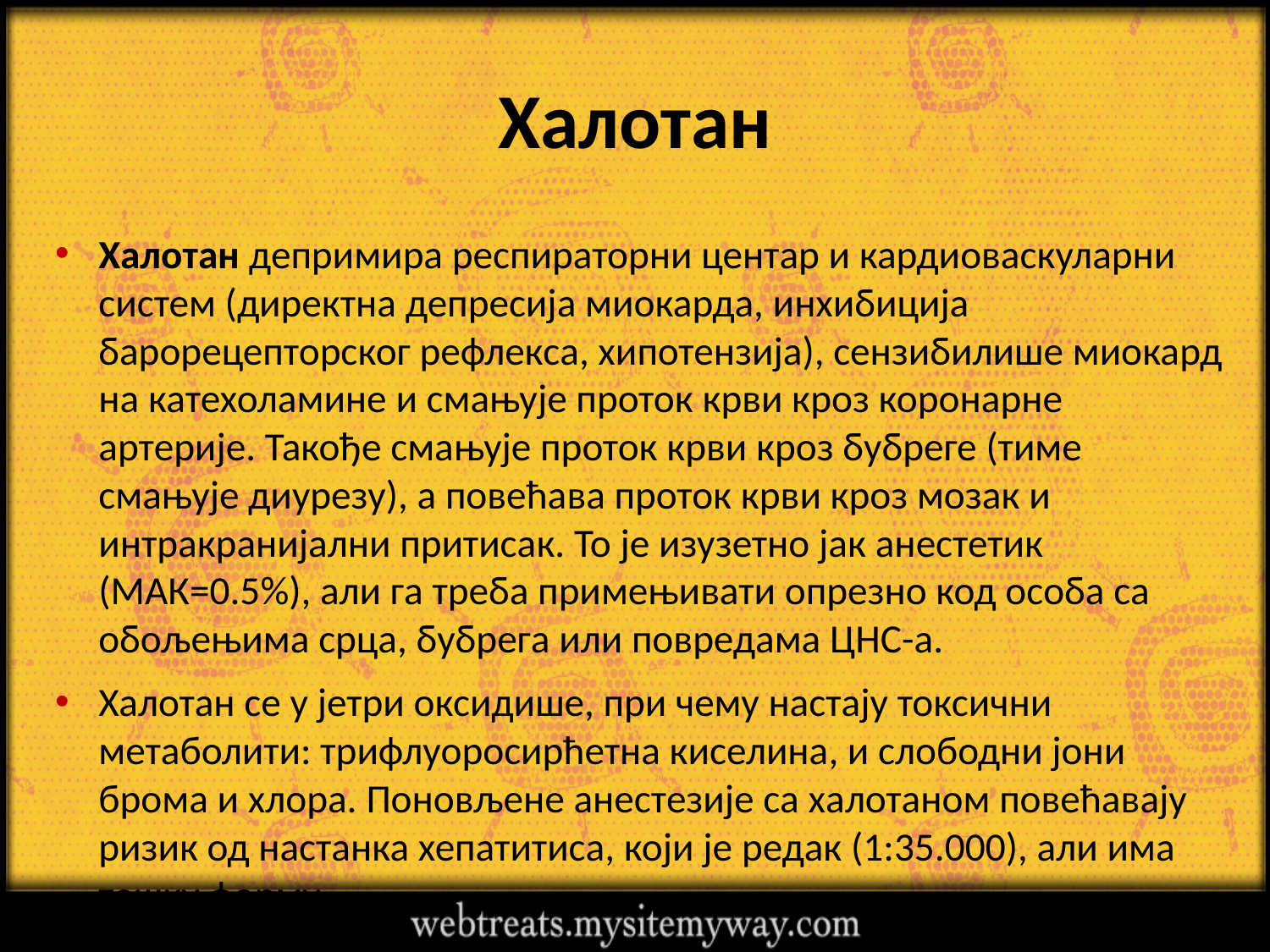

# Халотан
Халотан депримира респираторни центар и кардиоваскуларни систем (директна депресија миокарда, инхибиција барорецепторског рефлекса, хипотензија), сензибилише миокард на катехоламине и смањује проток крви кроз коронарне артерије. Такође смањује проток крви кроз бубреге (тиме смањује диурезу), а повећава проток крви кроз мозак и интракранијални притисак. То је изузетно јак анестетик (МАК=0.5%), али га треба примењивати опрезно код особа са обољењима срца, бубрега или повредама ЦНС-а.
Халотан се у јетри оксидише, при чему настају токсични метаболити: трифлуоросирћетна киселина, и слободни јони брома и хлора. Поновљене анестезије са халотаном повећавају ризик од настанка хепатитиса, који је редак (1:35.000), али има тешку форму.